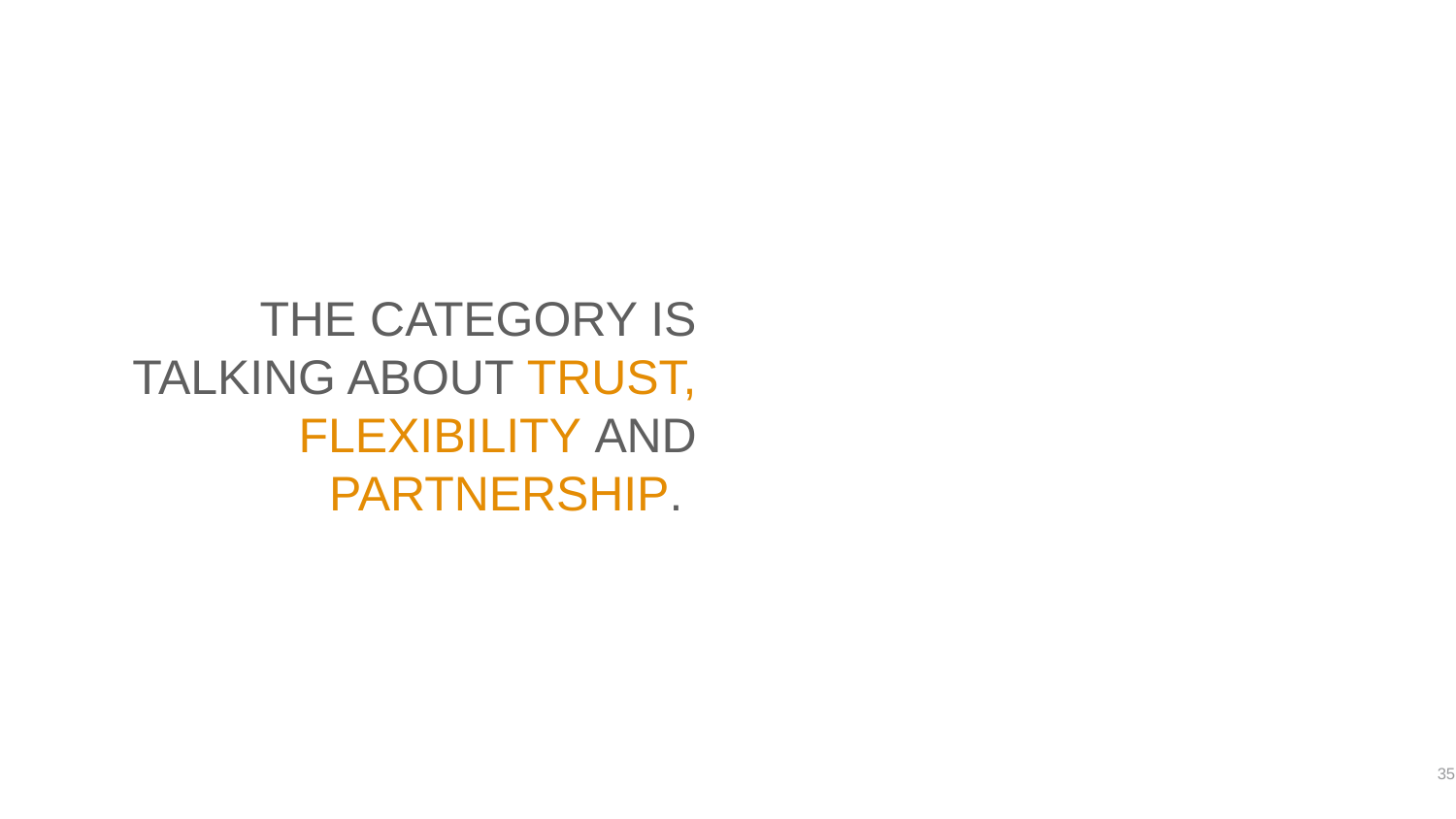

THE CATEGORY IS TALKING ABOUT TRUST, FLEXIBILITY AND PARTNERSHIP.